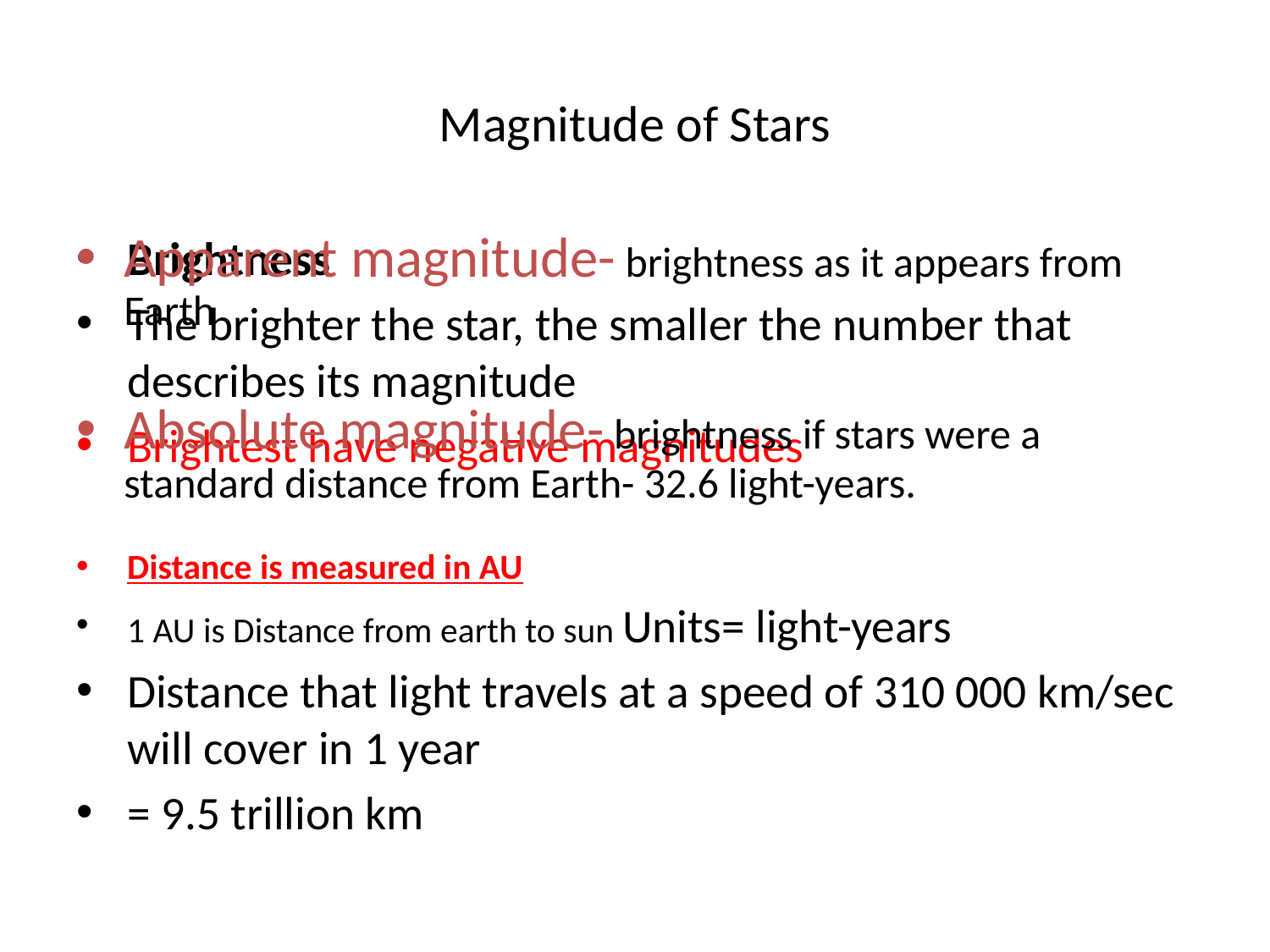

# Magnitude of Stars
Brightness
The brighter the star, the smaller the number that describes its magnitude
Brightest have negative magnitudes

Distance is measured in AU
1 AU is Distance from earth to sun Units= light-years
Distance that light travels at a speed of 310 000 km/sec will cover in 1 year
= 9.5 trillion km

Apparent magnitude- brightness as it appears from Earth

Absolute magnitude- brightness if stars were a standard distance from Earth- 32.6 light-years.